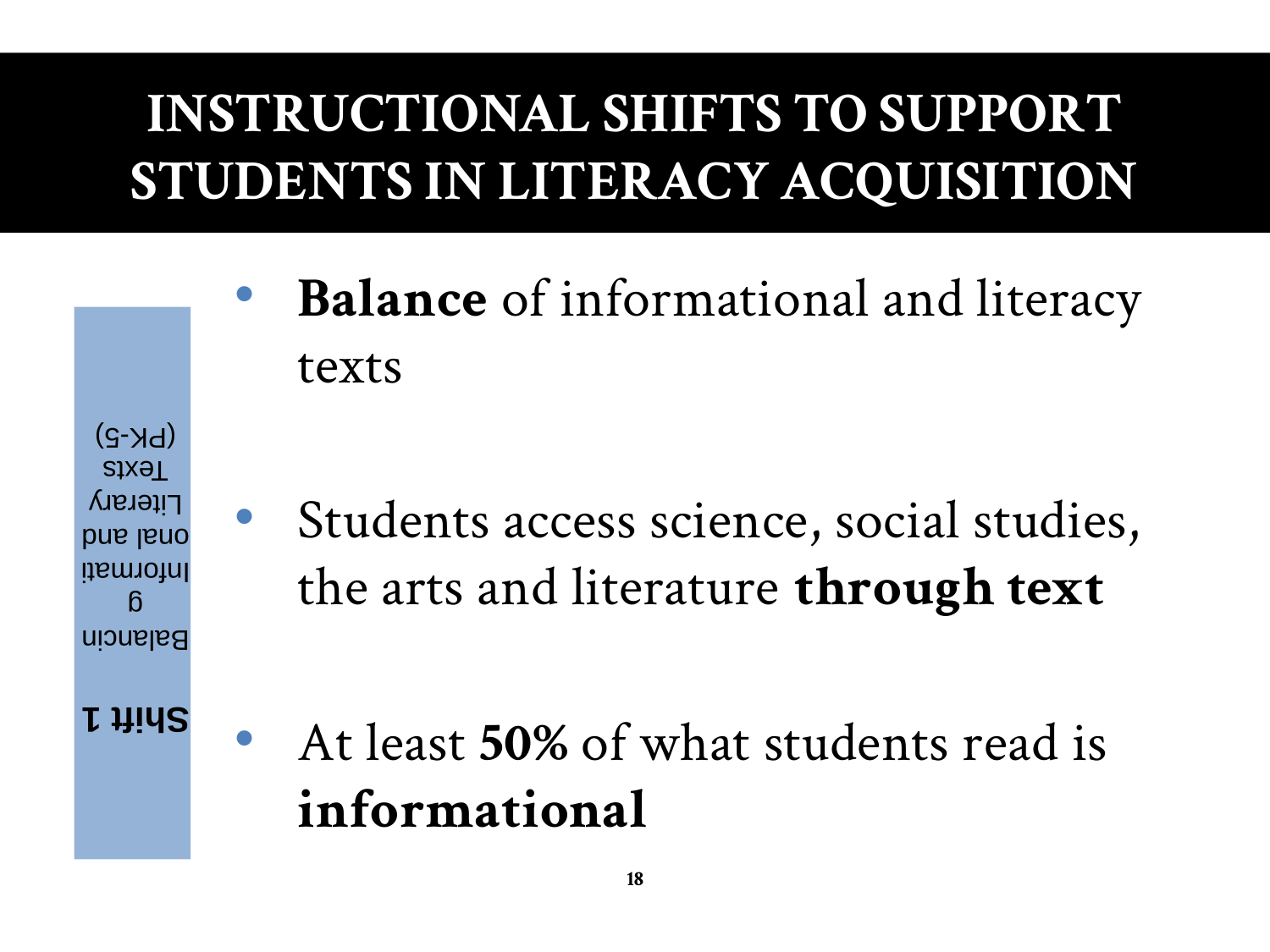

# Instructional Shifts to Support Students in Literacy Acquisition
Balance of informational and literacy texts

Students access science, social studies, the arts and literature through text

At least 50% of what students read is informational

Shift 1

Balancing Informational and Literary Texts (PK-5)
18